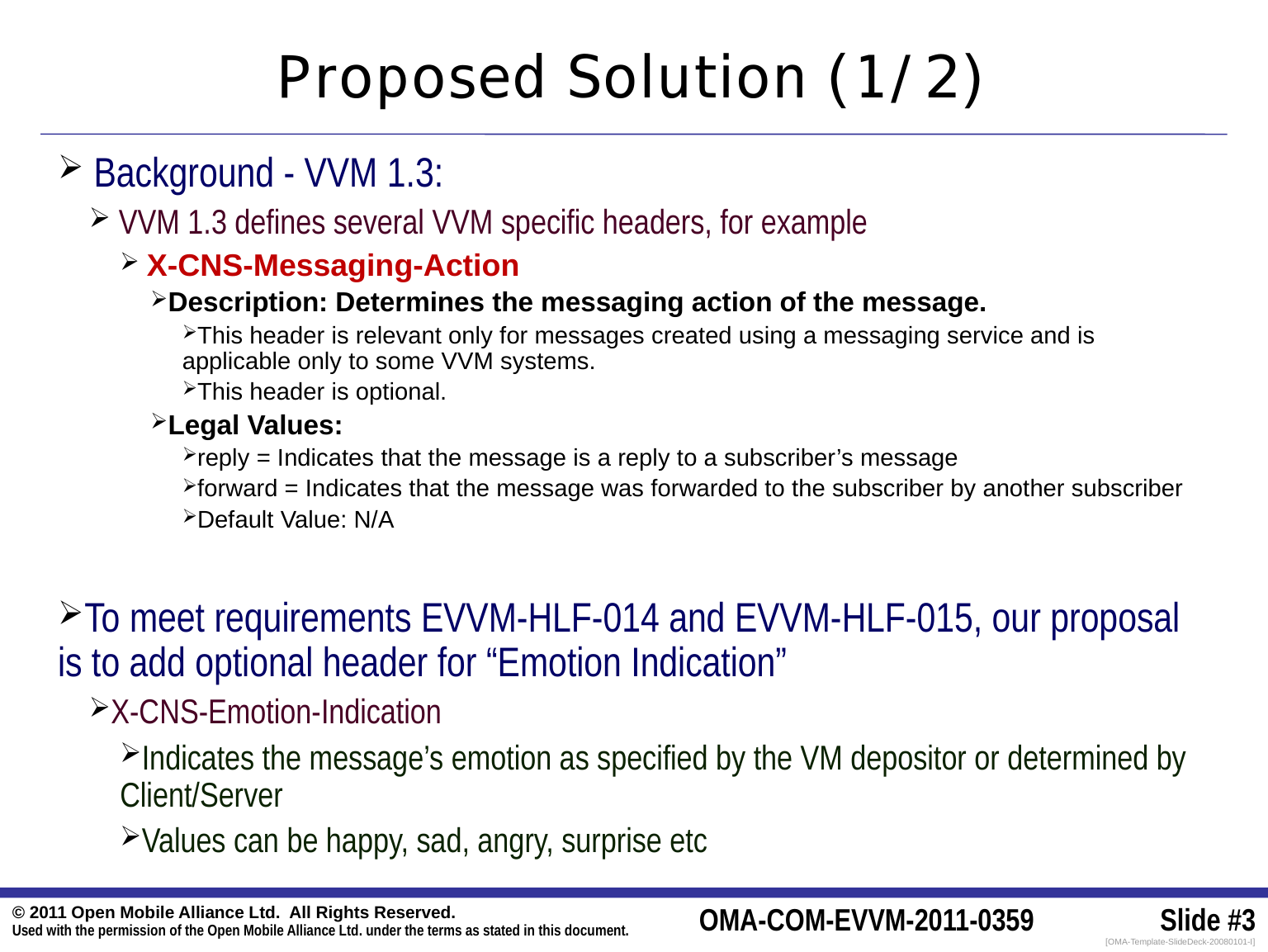

Proposed Solution (1/2)
 Background - VVM 1.3:
 VVM 1.3 defines several VVM specific headers, for example
 X-CNS-Messaging-Action
Description: Determines the messaging action of the message.
This header is relevant only for messages created using a messaging service and is applicable only to some VVM systems.
This header is optional.
Legal Values:
reply = Indicates that the message is a reply to a subscriber’s message
forward = Indicates that the message was forwarded to the subscriber by another subscriber
Default Value: N/A

To meet requirements EVVM-HLF-014 and EVVM-HLF-015, our proposal is to add optional header for “Emotion Indication”
X-CNS-Emotion-Indication
Indicates the message’s emotion as specified by the VM depositor or determined by Client/Server
Values can be happy, sad, angry, surprise etc